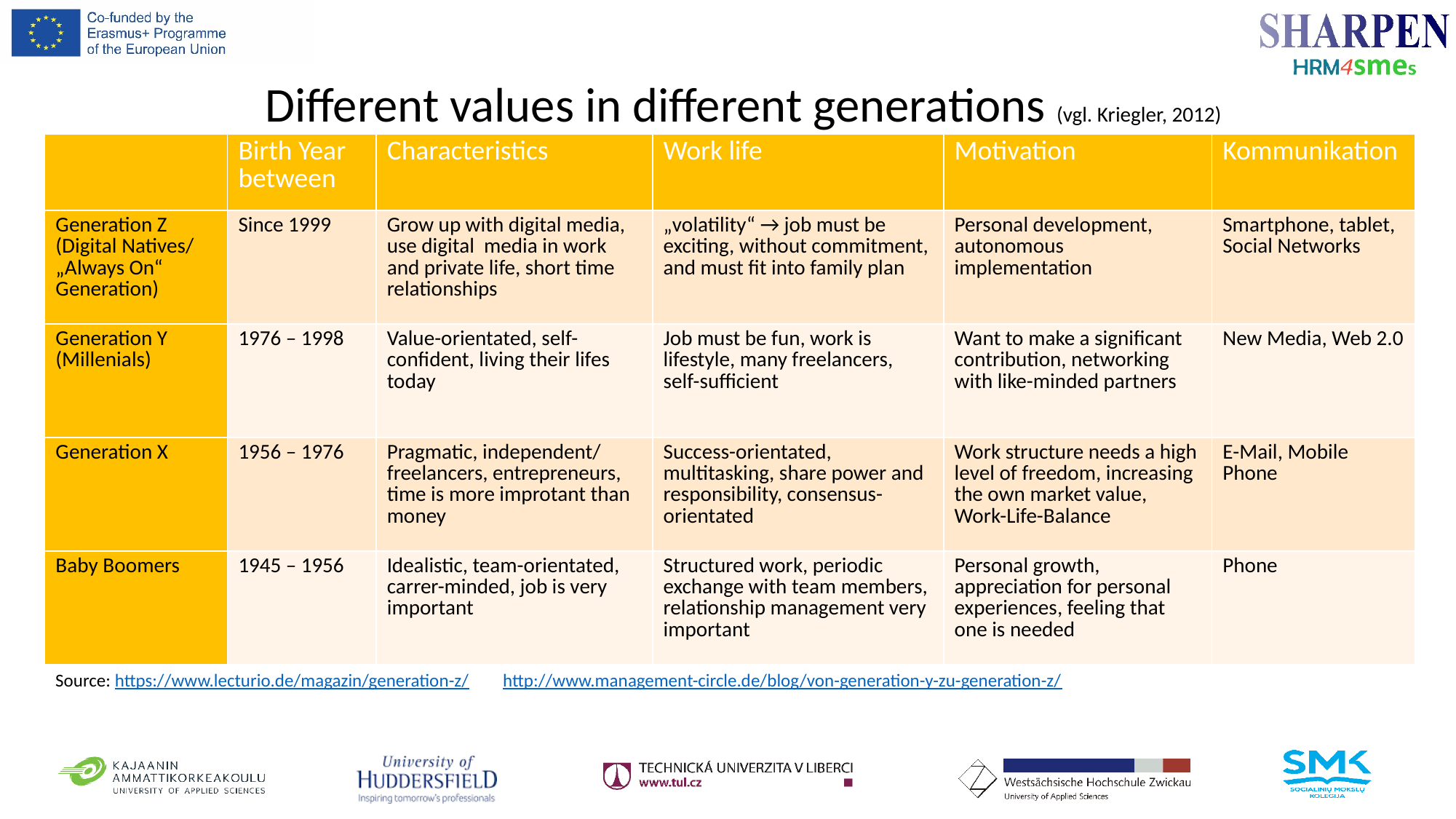

Different values in different generations (vgl. Kriegler, 2012)
|  | Birth Year between | Characteristics | Work life | Motivation | Kommunikation |
| --- | --- | --- | --- | --- | --- |
| Generation Z (Digital Natives/ „Always On“ Generation) | Since 1999 | Grow up with digital media, use digital media in work and private life, short time relationships | „volatility“ → job must be exciting, without commitment, and must fit into family plan | Personal development, autonomous implementation | Smartphone, tablet, Social Networks |
| Generation Y (Millenials) | 1976 – 1998 | Value-orientated, self-confident, living their lifes today | Job must be fun, work is lifestyle, many freelancers, self-sufficient | Want to make a significant contribution, networking with like-minded partners | New Media, Web 2.0 |
| Generation X | 1956 – 1976 | Pragmatic, independent/ freelancers, entrepreneurs, time is more improtant than money | Success-orientated, multitasking, share power and responsibility, consensus-orientated | Work structure needs a high level of freedom, increasing the own market value, Work-Life-Balance | E-Mail, Mobile Phone |
| Baby Boomers | 1945 – 1956 | Idealistic, team-orientated, carrer-minded, job is very important | Structured work, periodic exchange with team members, relationship management very important | Personal growth, appreciation for personal experiences, feeling that one is needed | Phone |

Source: https://www.lecturio.de/magazin/generation-z/        http://www.management-circle.de/blog/von-generation-y-zu-generation-z/